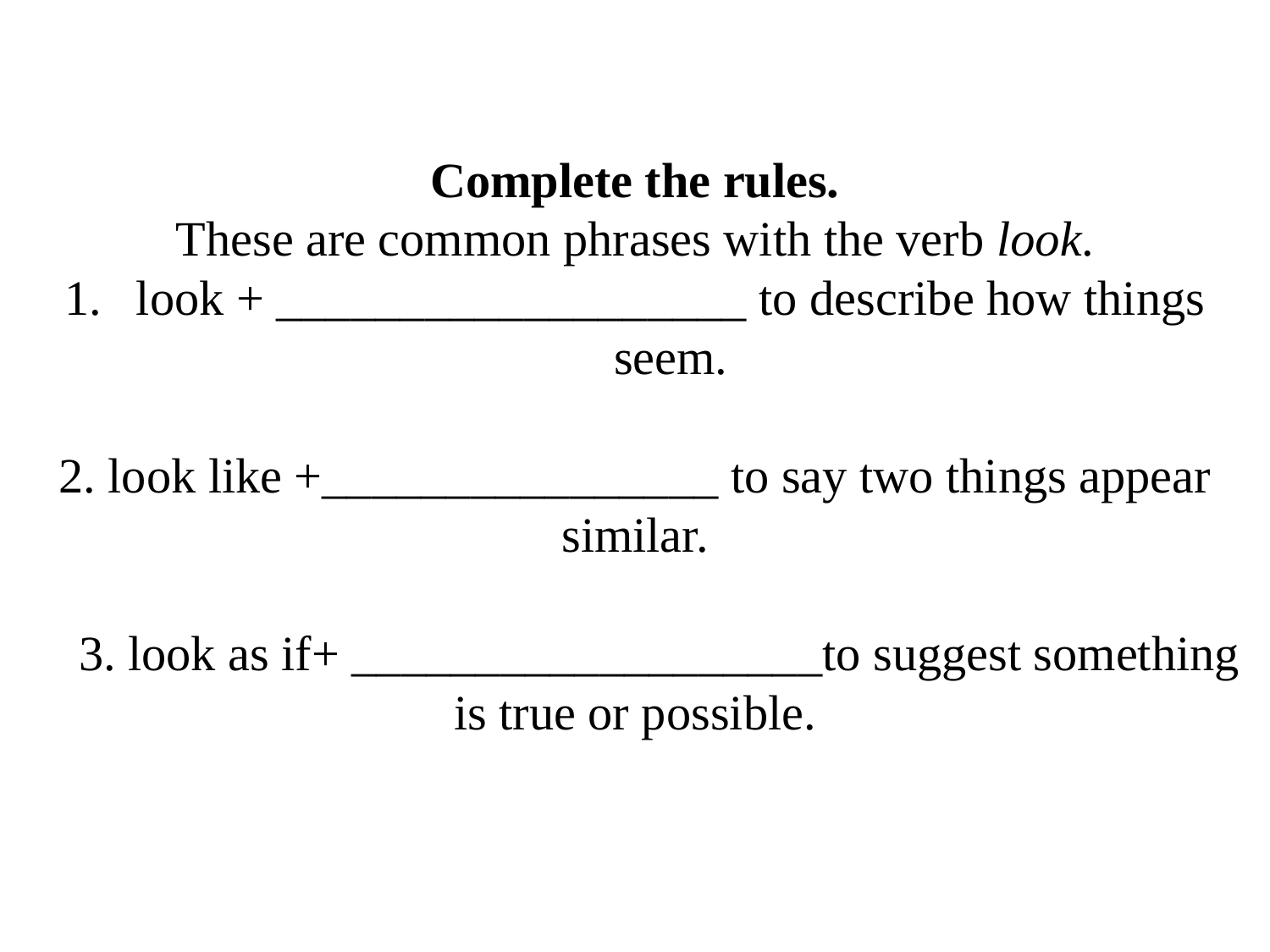

Complete the rules.
These are common phrases with the verb look.
look + ___________________ to describe how things seem.

2. look like +________________ to say two things appear similar.

    3. look as if+ ___________________to suggest something is true or possible.